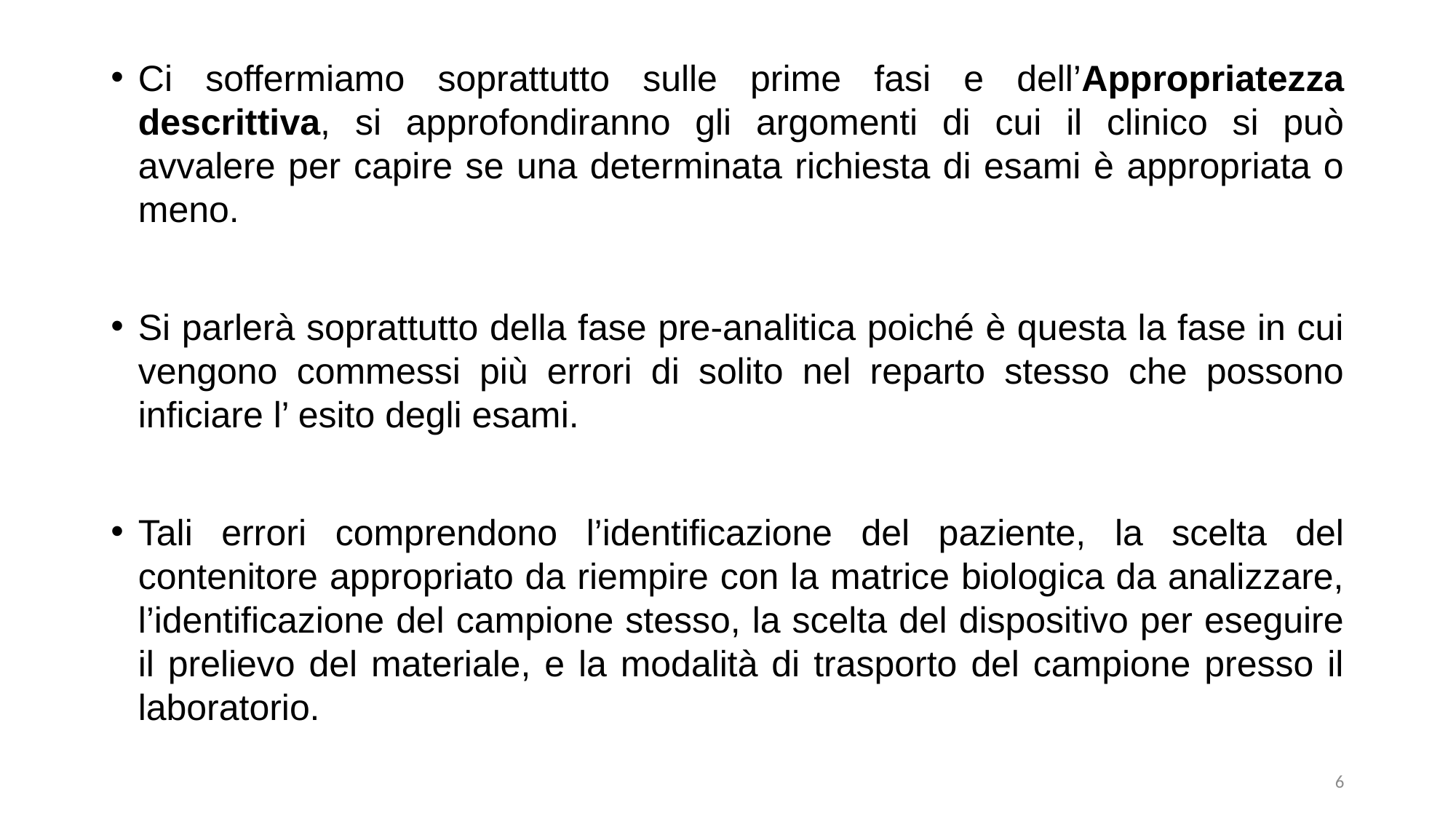

Ci soffermiamo soprattutto sulle prime fasi e dell’Appropriatezza descrittiva, si approfondiranno gli argomenti di cui il clinico si può avvalere per capire se una determinata richiesta di esami è appropriata o meno.

Si parlerà soprattutto della fase pre-analitica poiché è questa la fase in cui vengono commessi più errori di solito nel reparto stesso che possono inficiare l’ esito degli esami.

Tali errori comprendono l’identificazione del paziente, la scelta del contenitore appropriato da riempire con la matrice biologica da analizzare, l’identificazione del campione stesso, la scelta del dispositivo per eseguire il prelievo del materiale, e la modalità di trasporto del campione presso il laboratorio.

6